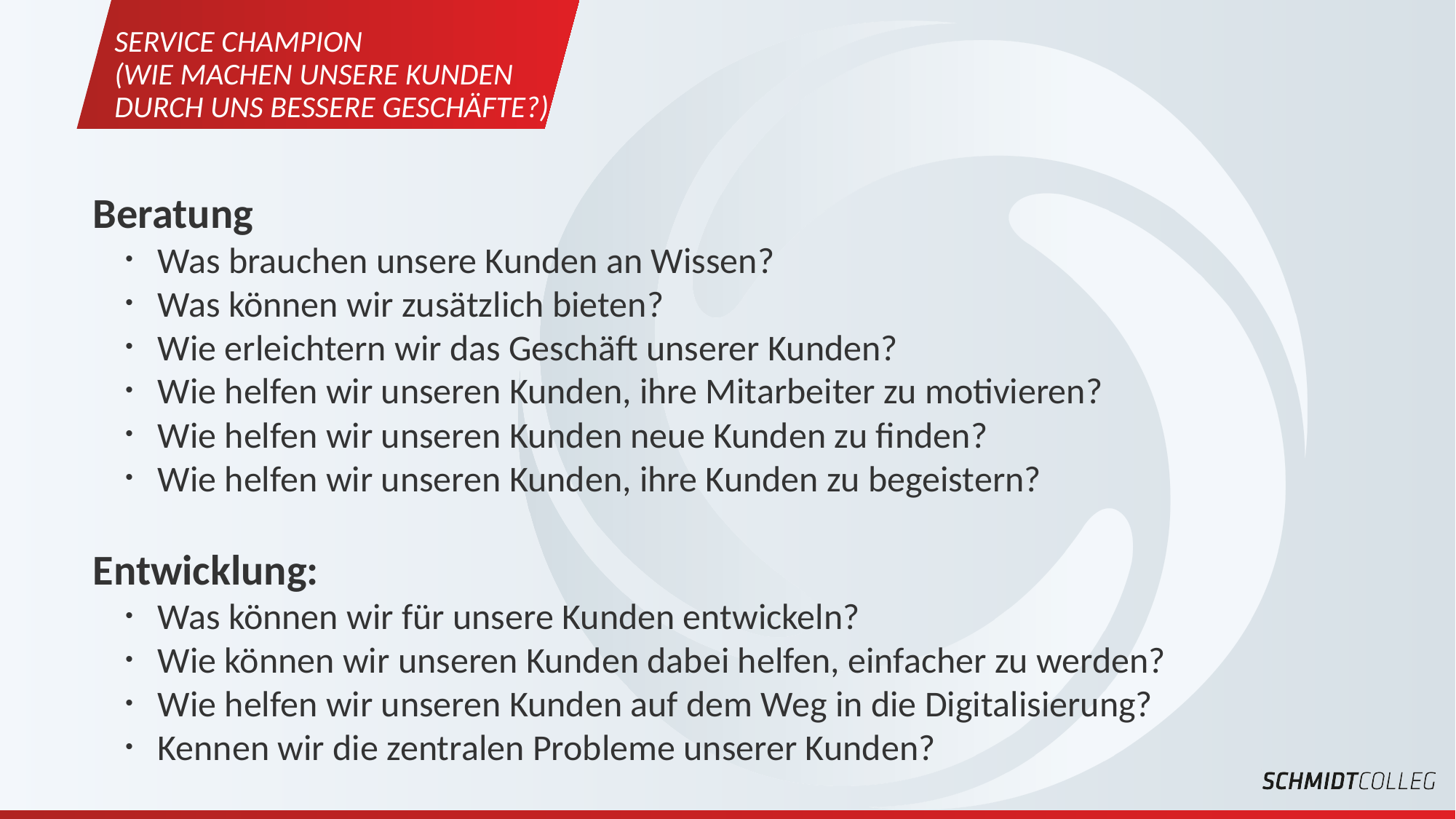

Service Champion
(Wie machen unsere Kunden durch uns bessere Geschäfte?)

Beratung
Was brauchen unsere Kunden an Wissen?
Was können wir zusätzlich bieten?
Wie erleichtern wir das Geschäft unserer Kunden?
Wie helfen wir unseren Kunden, ihre Mitarbeiter zu motivieren?
Wie helfen wir unseren Kunden neue Kunden zu finden?
Wie helfen wir unseren Kunden, ihre Kunden zu begeistern?
Entwicklung:
Was können wir für unsere Kunden entwickeln?
Wie können wir unseren Kunden dabei helfen, einfacher zu werden?
Wie helfen wir unseren Kunden auf dem Weg in die Digitalisierung?
Kennen wir die zentralen Probleme unserer Kunden?